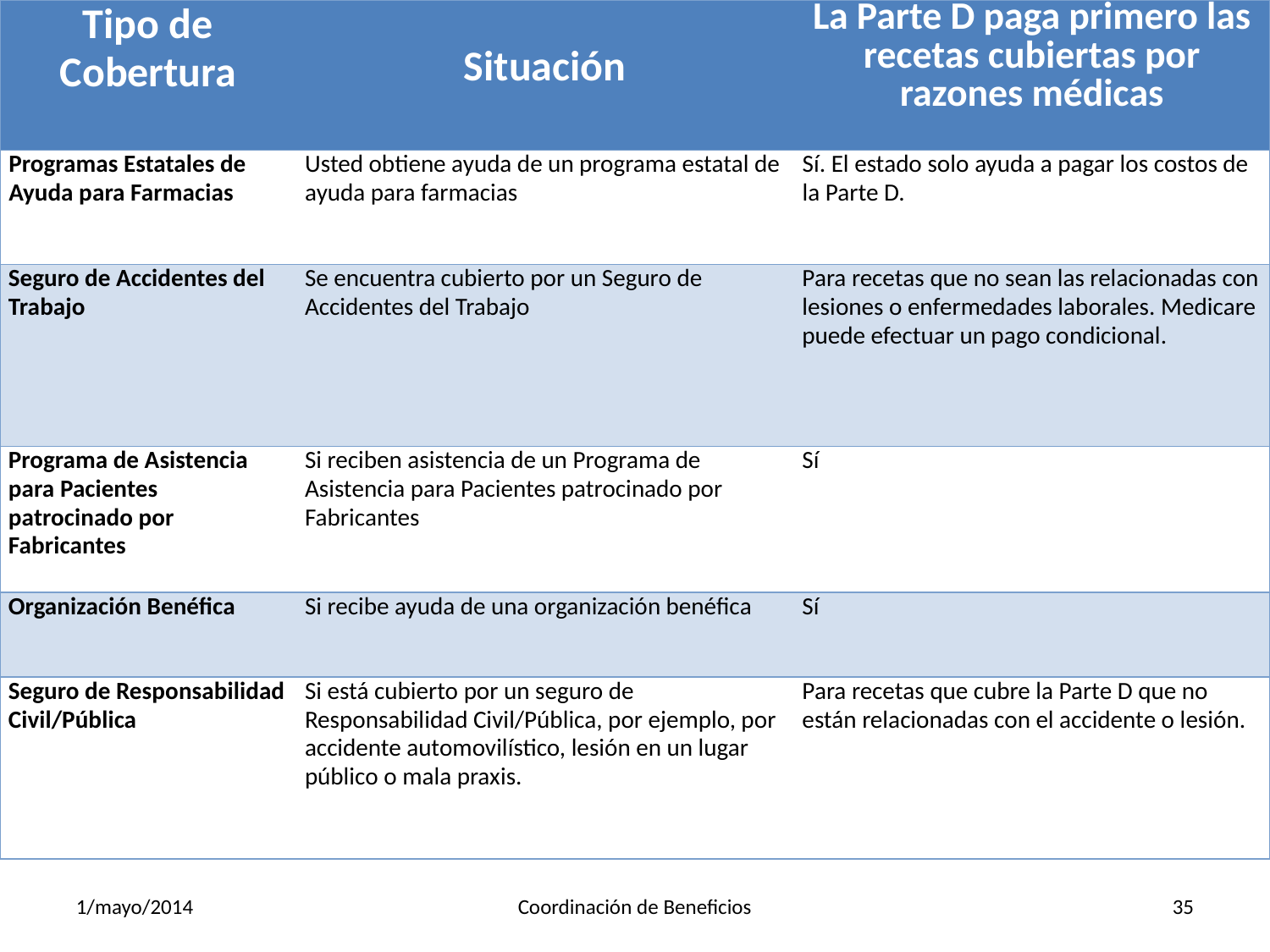

# Situations When Part D Pays First Page 3
| Tipo de Cobertura | Situación | La Parte D paga primero las recetas cubiertas por razones médicas |
| --- | --- | --- |
| Programas Estatales de Ayuda para Farmacias | Usted obtiene ayuda de un programa estatal de ayuda para farmacias | Sí. El estado solo ayuda a pagar los costos de la Parte D. |
| Seguro de Accidentes del Trabajo | Se encuentra cubierto por un Seguro de Accidentes del Trabajo | Para recetas que no sean las relacionadas con lesiones o enfermedades laborales. Medicare puede efectuar un pago condicional. |
| Programa de Asistencia para Pacientes patrocinado por Fabricantes | Si reciben asistencia de un Programa de Asistencia para Pacientes patrocinado por Fabricantes | Sí |
| Organización Benéfica | Si recibe ayuda de una organización benéfica | Sí |
| Seguro de Responsabilidad Civil/Pública | Si está cubierto por un seguro de Responsabilidad Civil/Pública, por ejemplo, por accidente automovilístico, lesión en un lugar público o mala praxis. | Para recetas que cubre la Parte D que no están relacionadas con el accidente o lesión. |
1/mayo/2014
Coordinación de Beneficios
35